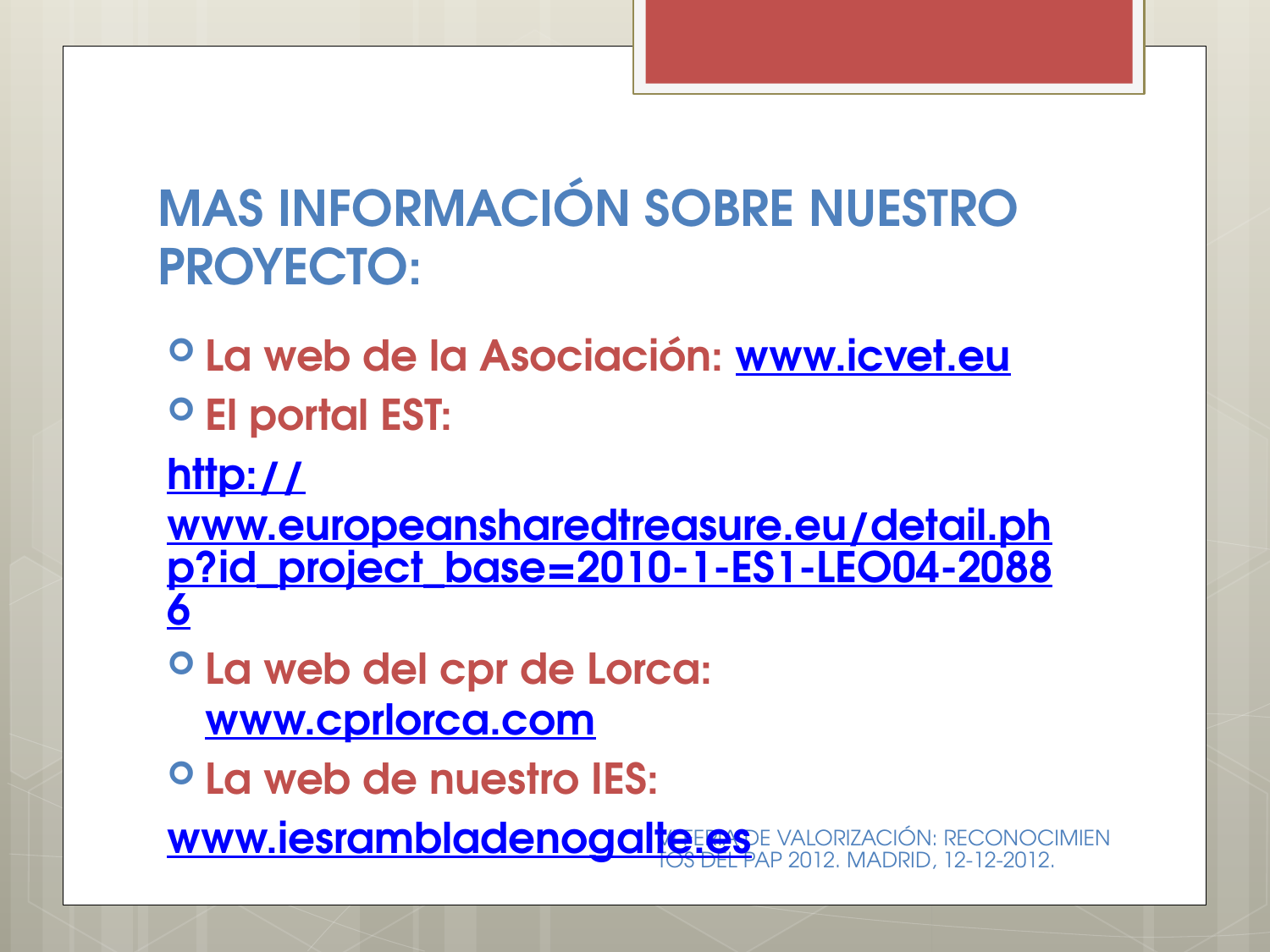

# MAS INFORMACIÓN SOBRE NUESTRO PROYECTO:
La web de la Asociación: www.icvet.eu
El portal EST:
http://www.europeansharedtreasure.eu/detail.php?id_project_base=2010-1-ES1-LEO04-20886
La web del cpr de Lorca: www.cprlorca.com
La web de nuestro IES:
www.iesrambladenogalte.es

VI FERIA DE VALORIZACIÓN: RECONOCIMIENTOS DEL PAP 2012. MADRID, 12-12-2012.